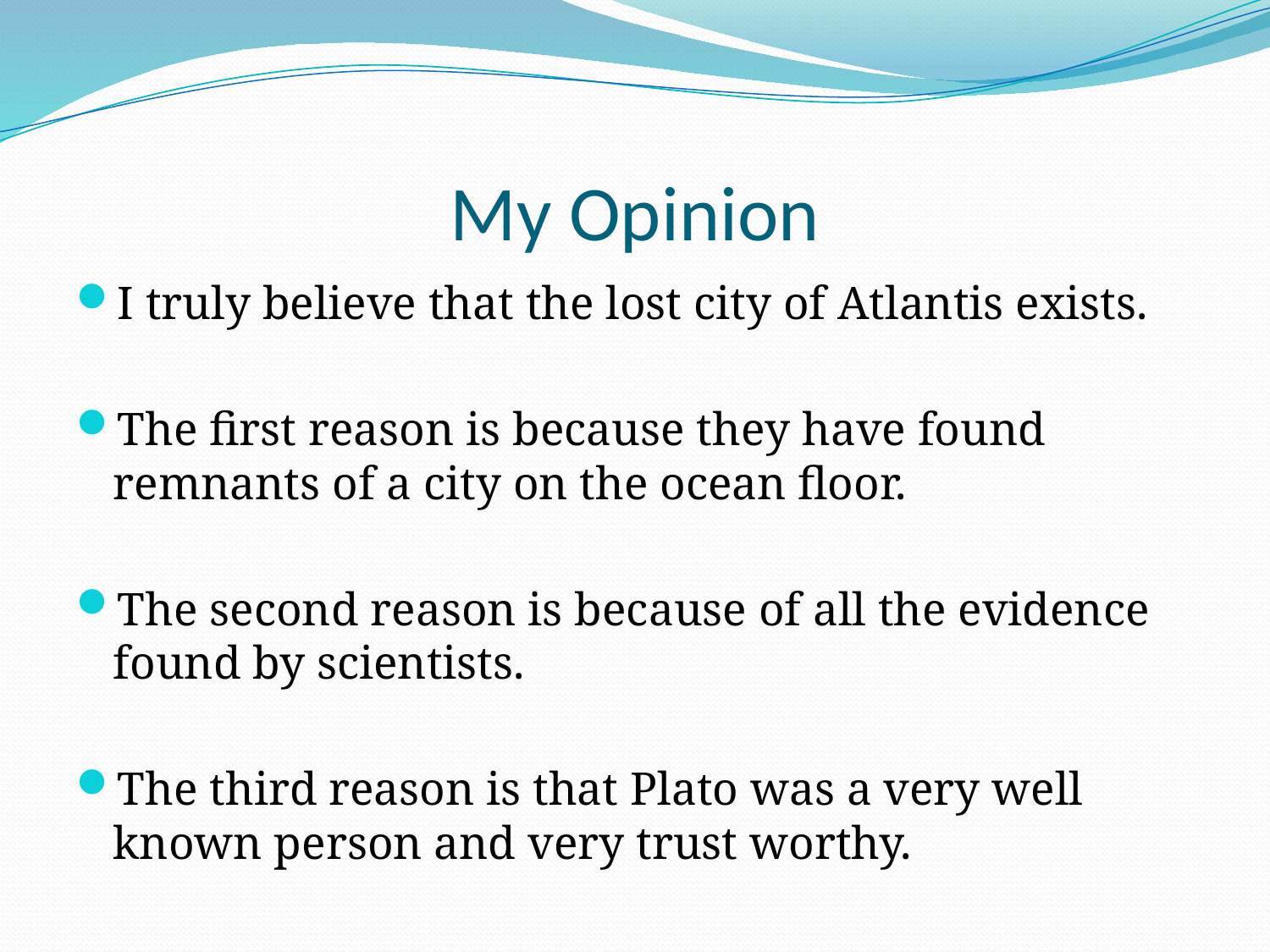

# My Opinion
I truly believe that the lost city of Atlantis exists.

The first reason is because they have found remnants of a city on the ocean floor.

The second reason is because of all the evidence found by scientists.

The third reason is that Plato was a very well known person and very trust worthy.